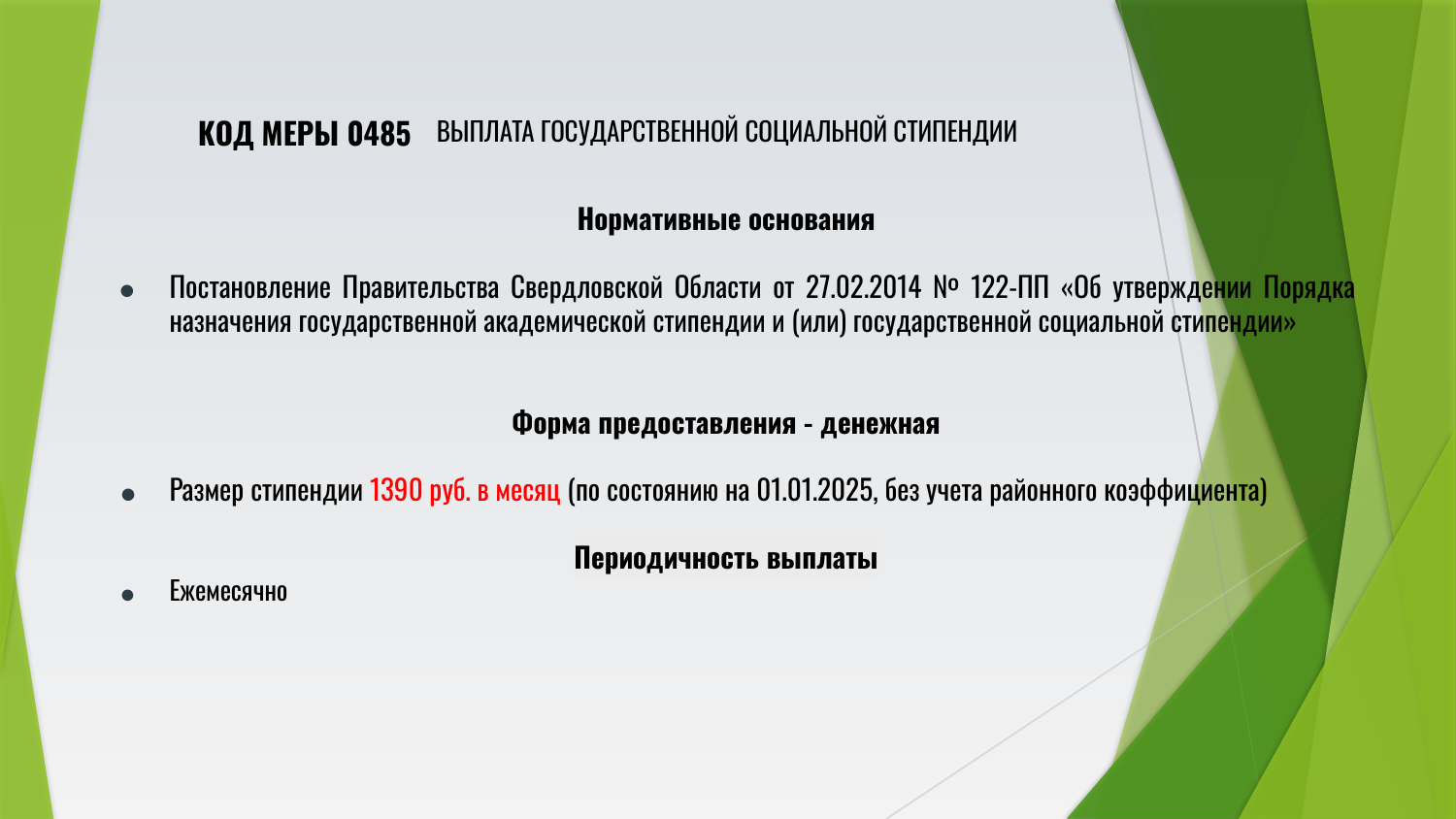

КОД МЕРЫ 0485
Выплата государственной социальной стипендии
Нормативные основания

Постановление Правительства Свердловской Области от 27.02.2014 № 122-ПП «Об утверждении Порядка назначения государственной академической стипендии и (или) государственной социальной стипендии»

Форма предоставления - денежная

Размер стипендии 1390 руб. в месяц (по состоянию на 01.01.2025, без учета районного коэффициента)

Периодичность выплаты
Ежемесячно